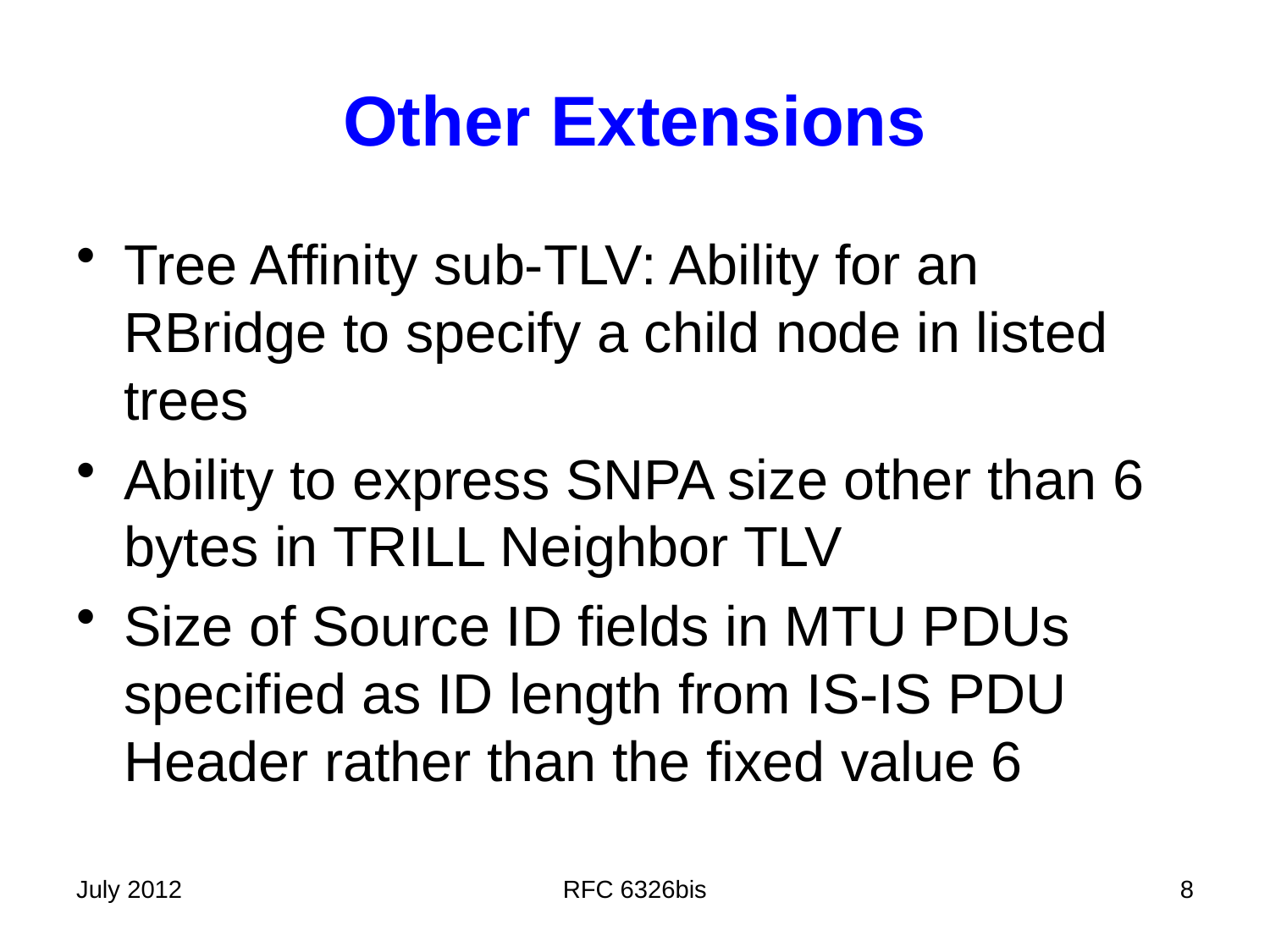

# Other Extensions
Tree Affinity sub-TLV: Ability for an RBridge to specify a child node in listed trees
Ability to express SNPA size other than 6 bytes in TRILL Neighbor TLV
Size of Source ID fields in MTU PDUs specified as ID length from IS-IS PDU Header rather than the fixed value 6

July 2012
RFC 6326bis
8